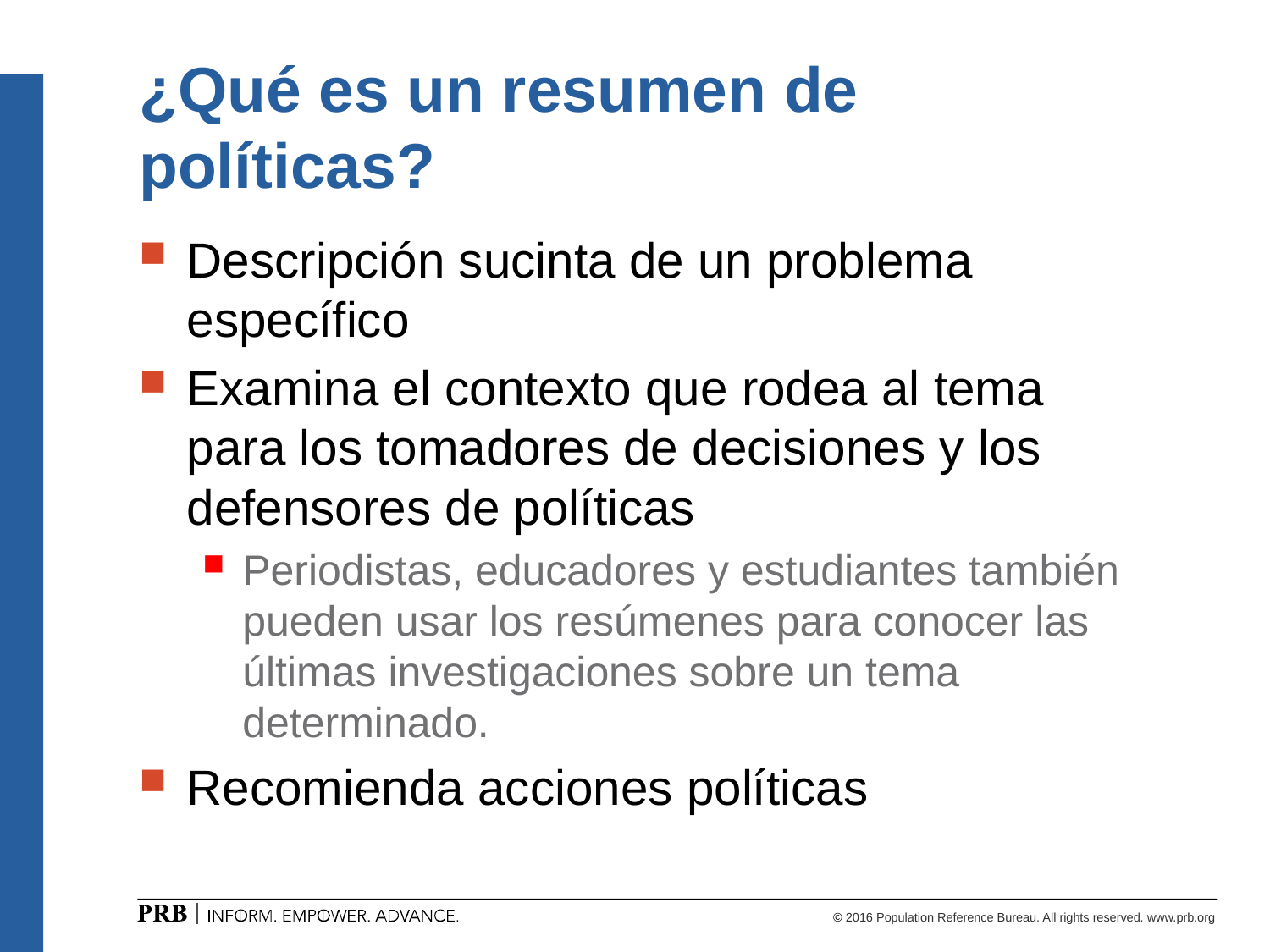

# ¿Qué es un resumen de políticas?
Descripción sucinta de un problema específico
Examina el contexto que rodea al tema para los tomadores de decisiones y los defensores de políticas
Periodistas, educadores y estudiantes también pueden usar los resúmenes para conocer las últimas investigaciones sobre un tema determinado.
Recomienda acciones políticas